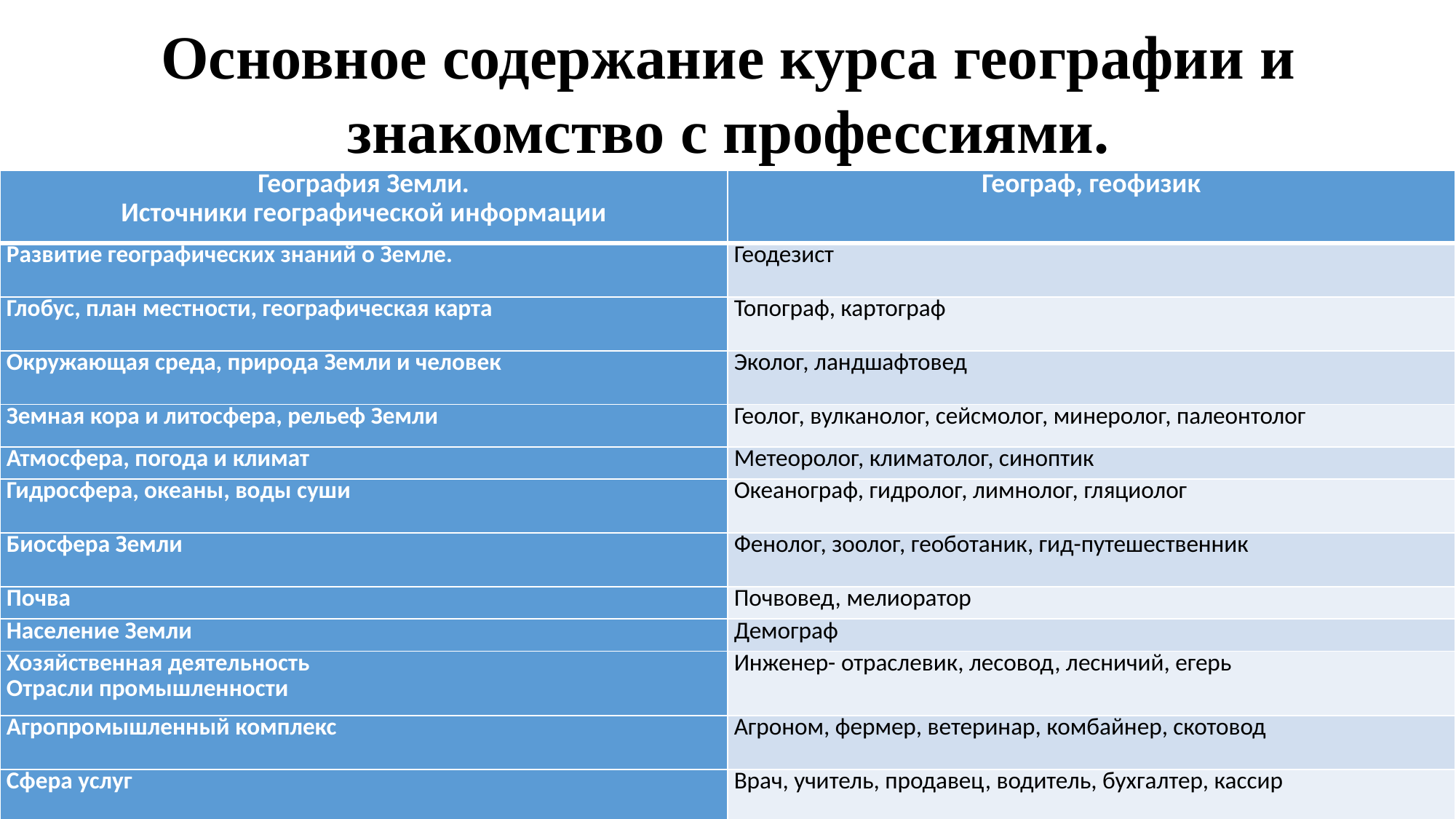

# Основное содержание курса географии и знакомство с профессиями.
| География Земли. Источники географической информации | Географ, геофизик |
| --- | --- |
| Развитие географических знаний о Земле. | Геодезист |
| Глобус, план местности, географическая карта | Топограф, картограф |
| Окружающая среда, природа Земли и человек | Эколог, ландшафтовед |
| Земная кора и литосфера, рельеф Земли | Геолог, вулканолог, сейсмолог, минеролог, палеонтолог |
| Атмосфера, погода и климат | Метеоролог, климатолог, синоптик |
| Гидросфера, океаны, воды суши | Океанограф, гидролог, лимнолог, гляциолог |
| Биосфера Земли | Фенолог, зоолог, геоботаник, гид-путешественник |
| Почва | Почвовед, мелиоратор |
| Население Земли | Демограф |
| Хозяйственная деятельность Отрасли промышленности | Инженер- отраслевик, лесовод, лесничий, егерь |
| Агропромышленный комплекс | Агроном, фермер, ветеринар, комбайнер, скотовод |
| Сфера услуг | Врач, учитель, продавец, водитель, бухгалтер, кассир |